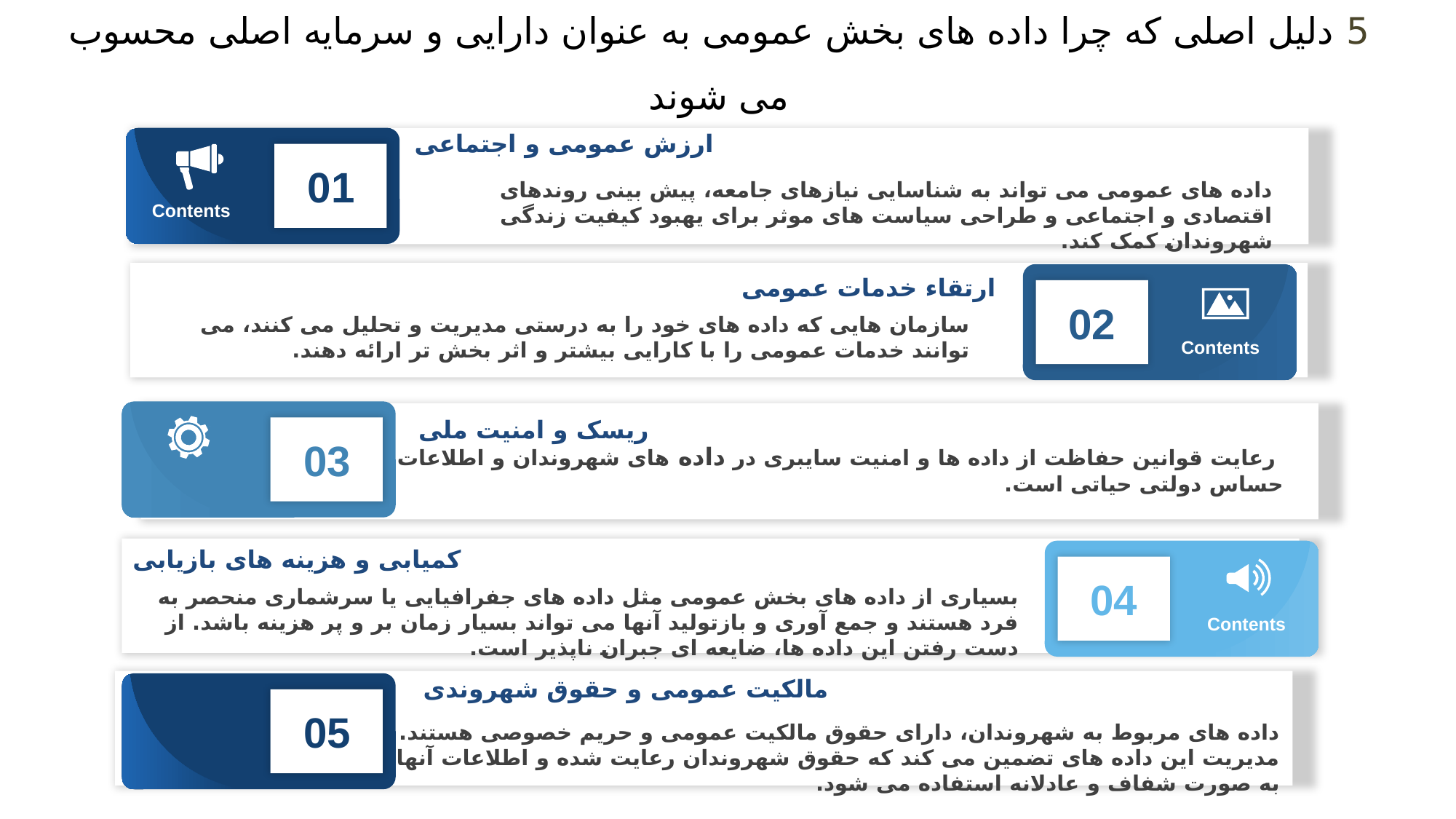

5 دلیل اصلی که چرا داده های بخش عمومی به عنوان دارایی و سرمایه اصلی محسوب می شوند
ارزش عمومی و اجتماعی

داده های عمومی می تواند به شناسایی نیازهای جامعه، پیش بینی روندهای اقتصادی و اجتماعی و طراحی سیاست های موثر برای یهبود کیفیت زندگی شهروندان کمک کند.

01
Contents

ارتقاء خدمات عمومی

سازمان هایی که داده های خود را به درستی مدیریت و تحلیل می کنند، می توانند خدمات عمومی را با کارایی بیشتر و اثر بخش تر ارائه دهند.

02
Contents

ریسک و امنیت ملی

 رعایت قوانین حفاظت از داده ها و امنیت سایبری در داده های شهروندان و اطلاعات حساس دولتی حیاتی است.

03
کمیابی و هزینه های بازیابی

بسیاری از داده های بخش عمومی مثل داده های جفرافیایی یا سرشماری منحصر به فرد هستند و جمع آوری و بازتولید آنها می تواند بسیار زمان بر و پر هزینه باشد. از دست رفتن این داده ها، ضایعه ای جبران ناپذیر است.

Contents

04
Contents
مالکیت عمومی و حقوق شهروندی

داده های مربوط به شهروندان، دارای حقوق مالکیت عمومی و حریم خصوصی هستند. مدیریت این داده های تضمین می کند که حقوق شهروندان رعایت شده و اطلاعات آنها به صورت شفاف و عادلانه استفاده می شود.

05